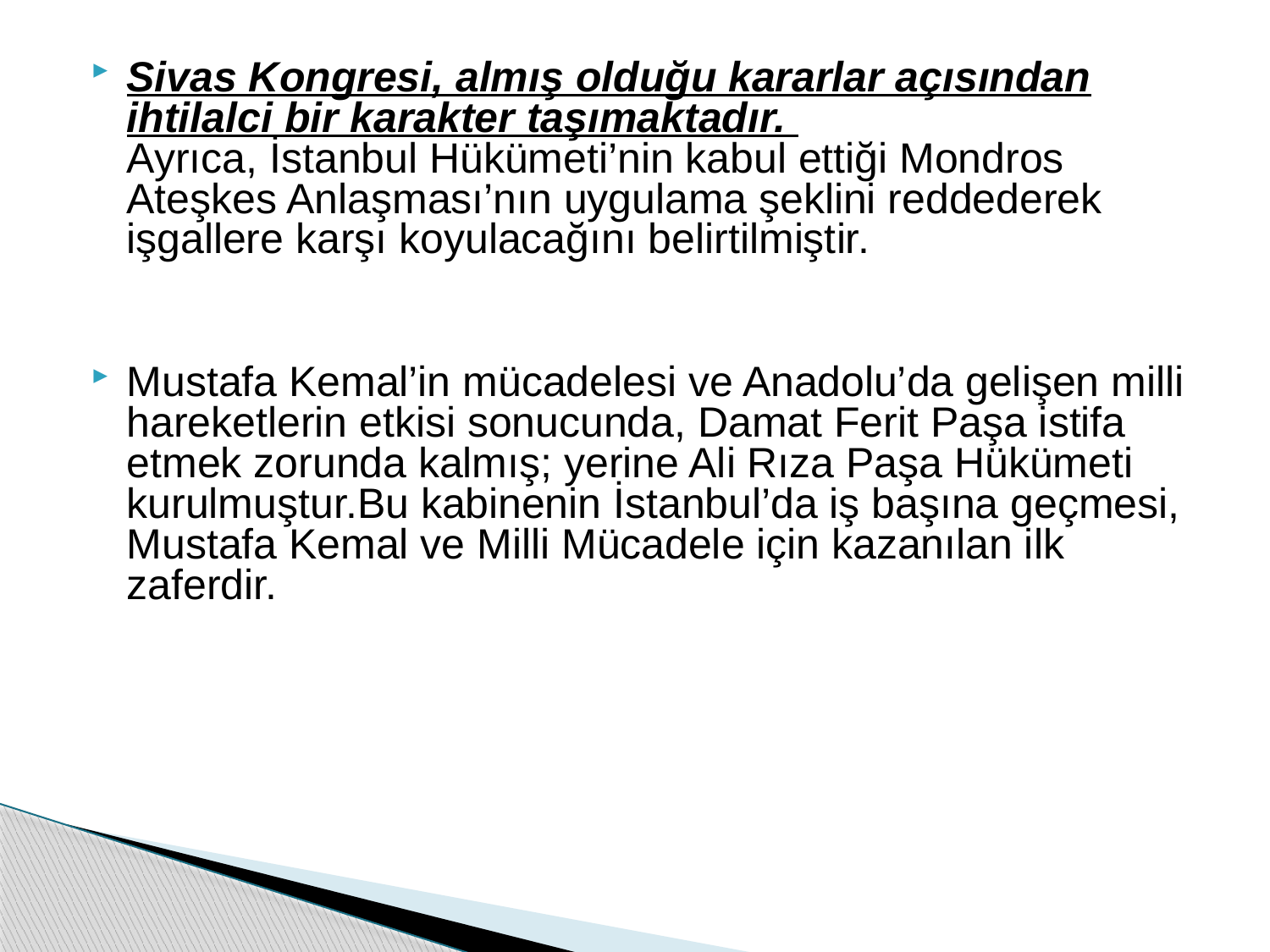

Sivas Kongresi, almış olduğu kararlar açısından ihtilalci bir karakter taşımaktadır.
Ayrıca, İstanbul Hükümeti’nin kabul ettiği Mondros Ateşkes Anlaşması’nın uygulama şeklini reddederek işgallere karşı koyulacağını belirtilmiştir.

Mustafa Kemal’in mücadelesi ve Anadolu’da gelişen milli hareketlerin etkisi sonucunda, Damat Ferit Paşa istifa etmek zorunda kalmış; yerine Ali Rıza Paşa Hükümeti kurulmuştur.Bu kabinenin İstanbul’da iş başına geçmesi, Mustafa Kemal ve Milli Mücadele için kazanılan ilk zaferdir.